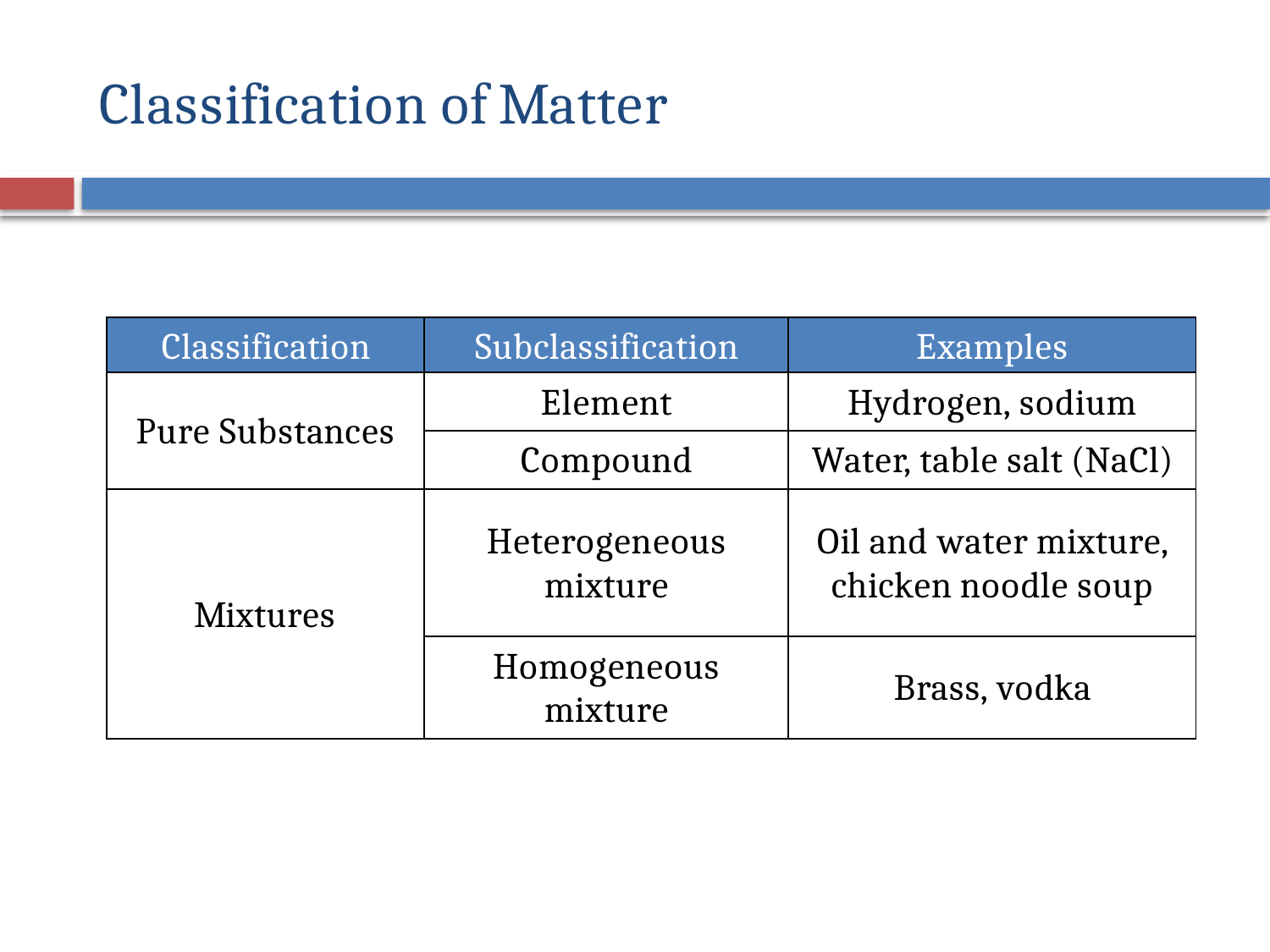

# Classification of Matter
| Classification | Subclassification | Examples |
| --- | --- | --- |
| Pure Substances | Element | Hydrogen, sodium |
|  | Compound | Water, table salt (NaCl) |
| Mixtures | Heterogeneous mixture | Oil and water mixture, chicken noodle soup |
|  | Homogeneous mixture | Brass, vodka |